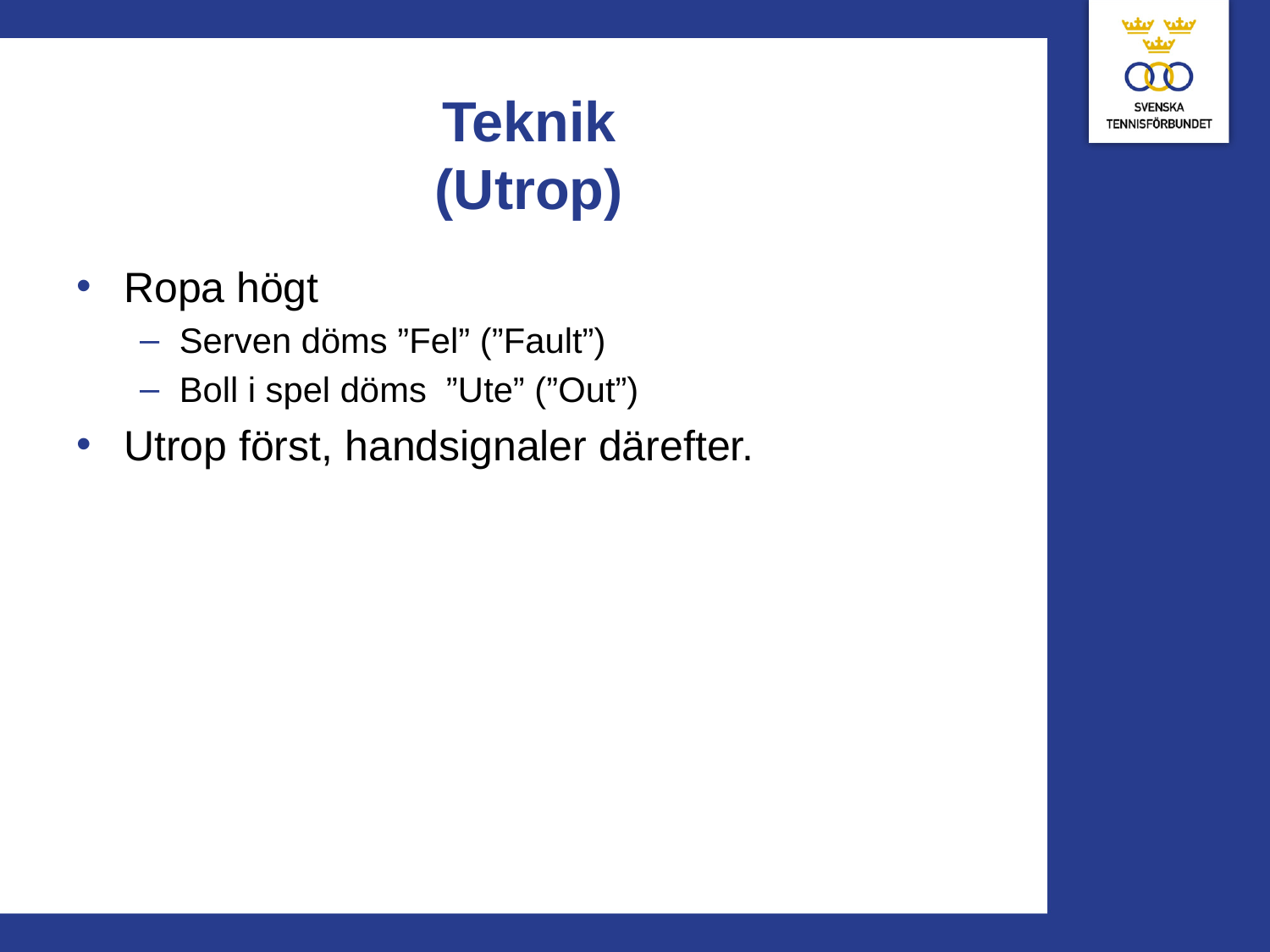

# Teknik (Utrop)
Ropa högt
Serven döms ”Fel” (”Fault”)
Boll i spel döms  ”Ute” (”Out”)
Utrop först, handsignaler därefter.